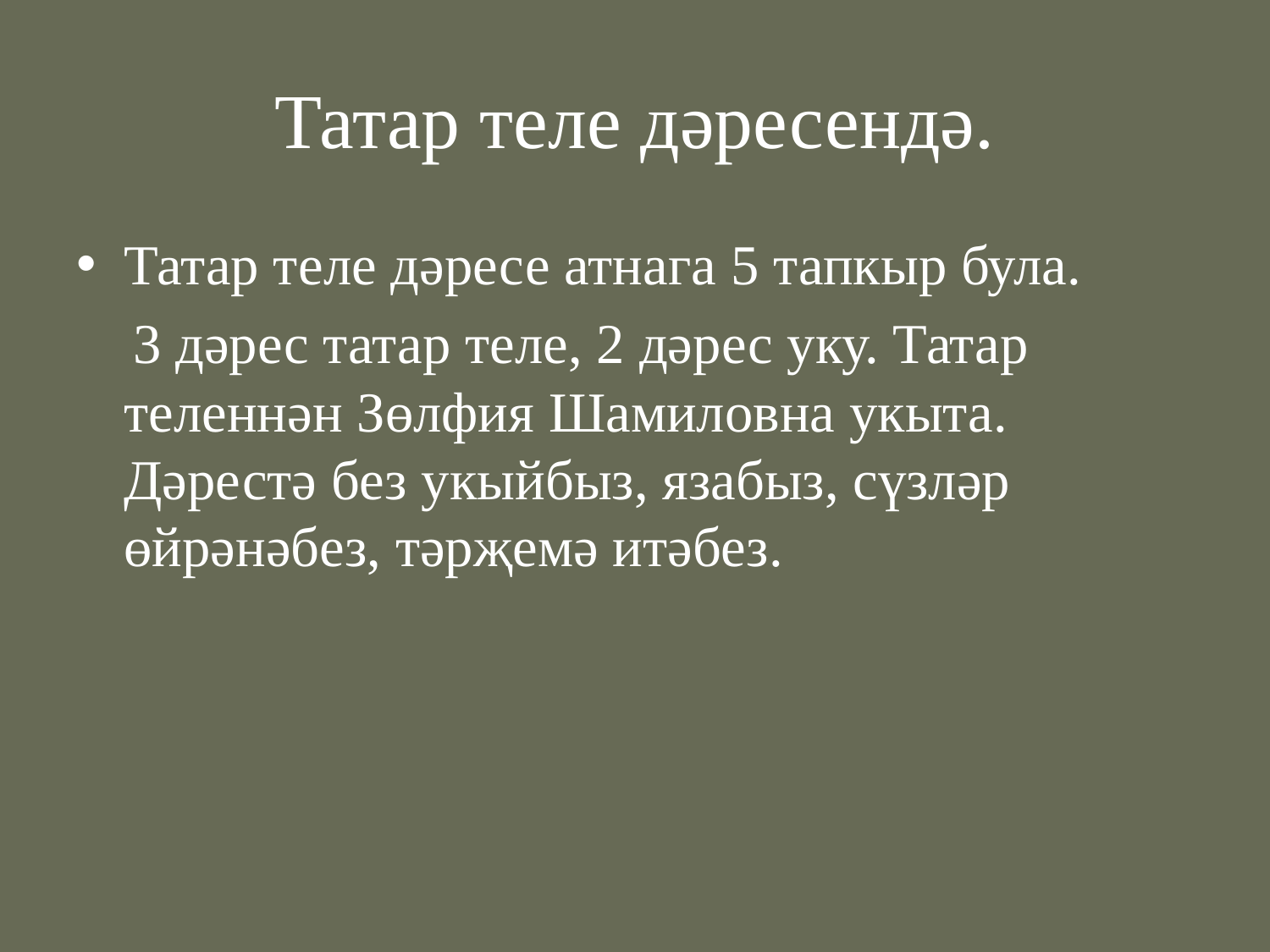

# Татар теле дәресендә.
Татар теле дәресе атнага 5 тапкыр була.
    3 дәрес татар теле, 2 дәрес уку. Татар теленнән Зөлфия Шамиловна укыта. Дәрестә без укыйбыз, язабыз, сүзләр өйрәнәбез, тәрҗемә итәбез.